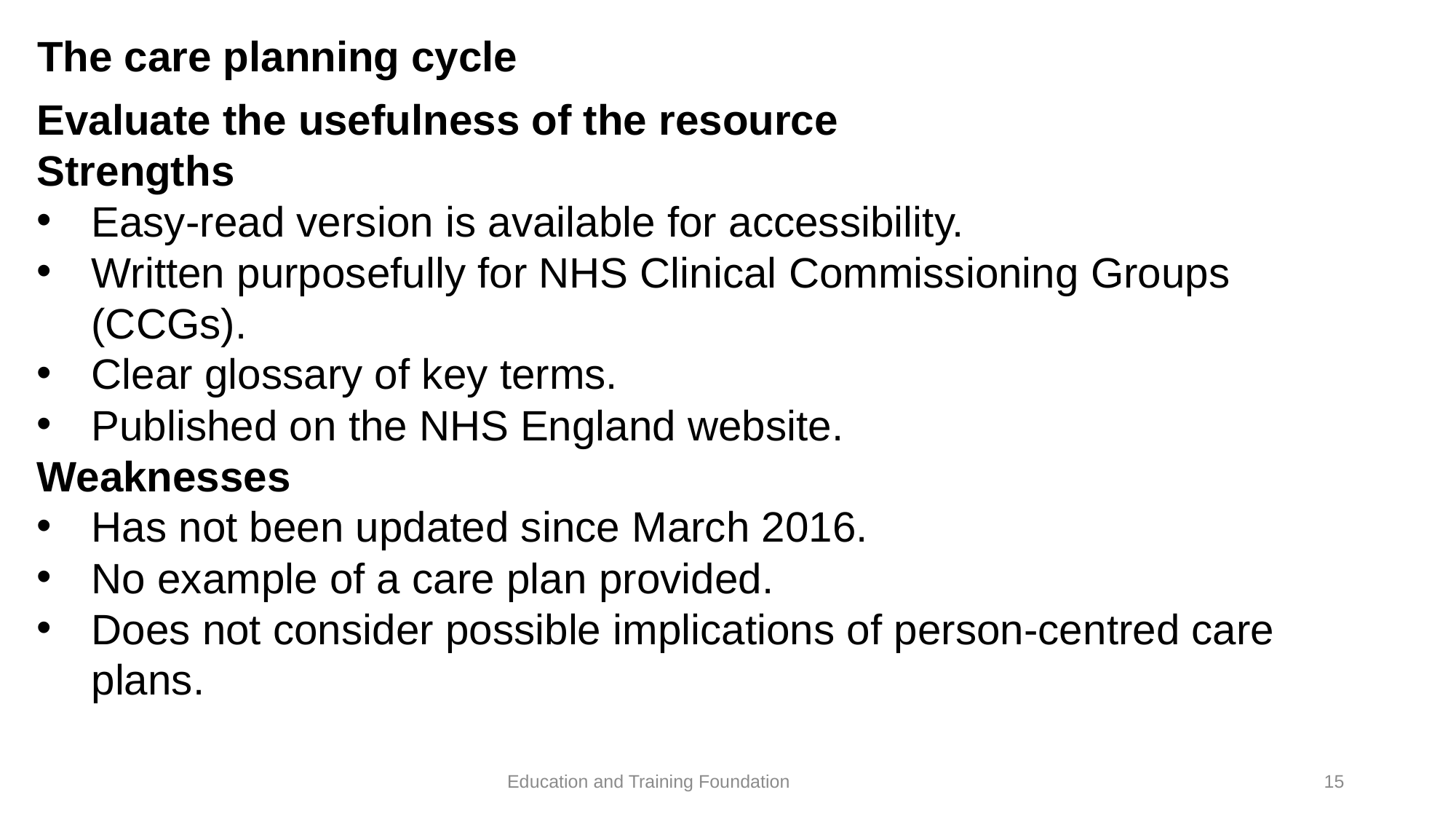

# The care planning cycle
Evaluate the usefulness of the resource
Strengths
Easy-read version is available for accessibility.
Written purposefully for NHS Clinical Commissioning Groups (CCGs).
Clear glossary of key terms.
Published on the NHS England website.
Weaknesses
Has not been updated since March 2016.
No example of a care plan provided.
Does not consider possible implications of person-centred care plans.

15
Education and Training Foundation